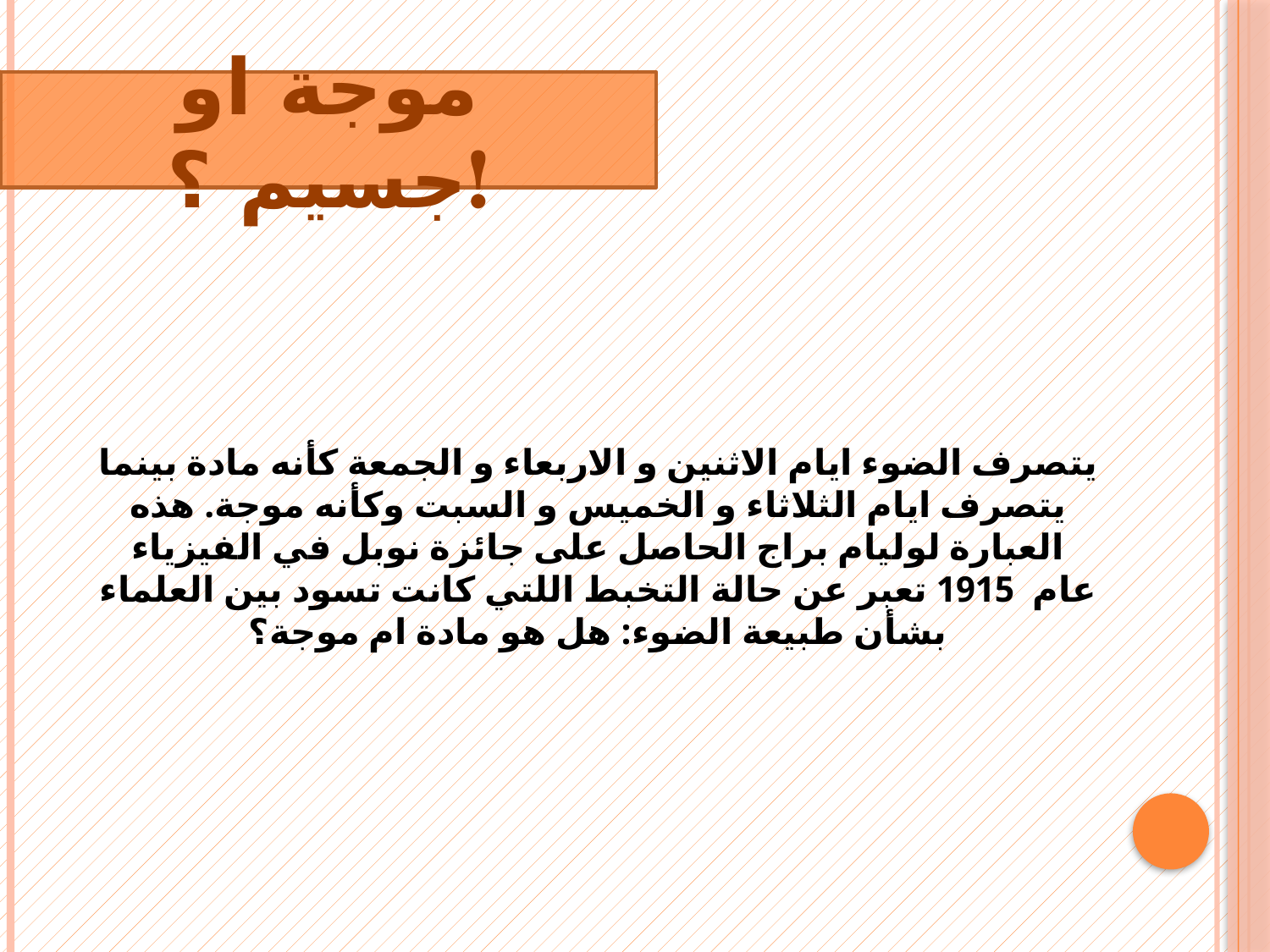

موجة او جسيم ؟!
يتصرف الضوء ايام الاثنين و الاربعاء و الجمعة كأنه مادة بينما يتصرف ايام الثلاثاء و الخميس و السبت وكأنه موجة. هذه العبارة لوليام براج الحاصل على جائزة نوبل في الفيزياء عام  1915 تعبر عن حالة التخبط اللتي كانت تسود بين العلماء بشأن طبيعة الضوء: هل هو مادة ام موجة؟